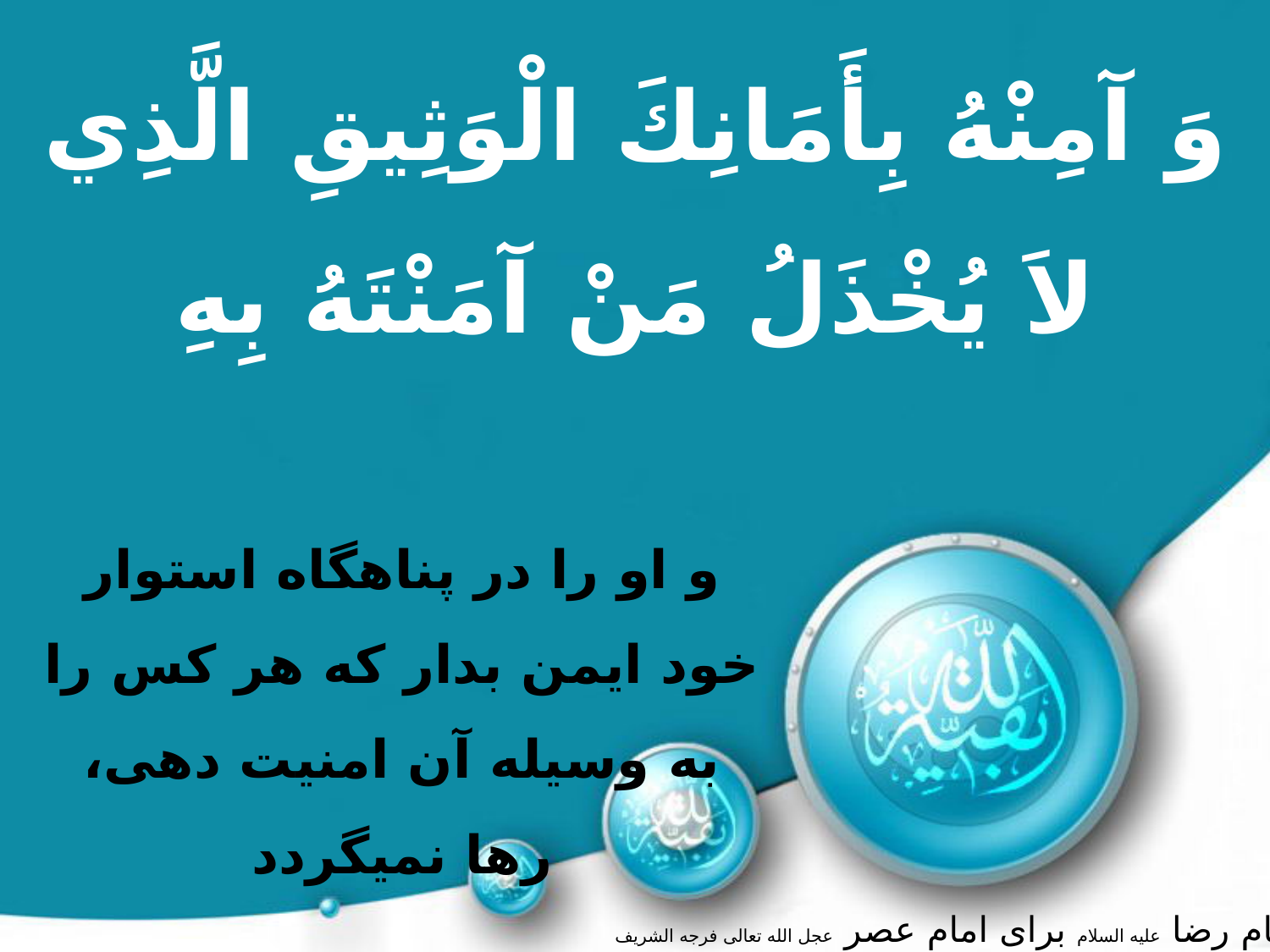

وَ آمِنْهُ بِأَمَانِكَ الْوَثِيقِ الَّذِي
لاَ يُخْذَلُ مَنْ آمَنْتَهُ بِهِ
و او را در پناهگاه استوار خود ايمن بدار كه هر كس را به وسیله آن امنیت دهی، رها نمی­گردد